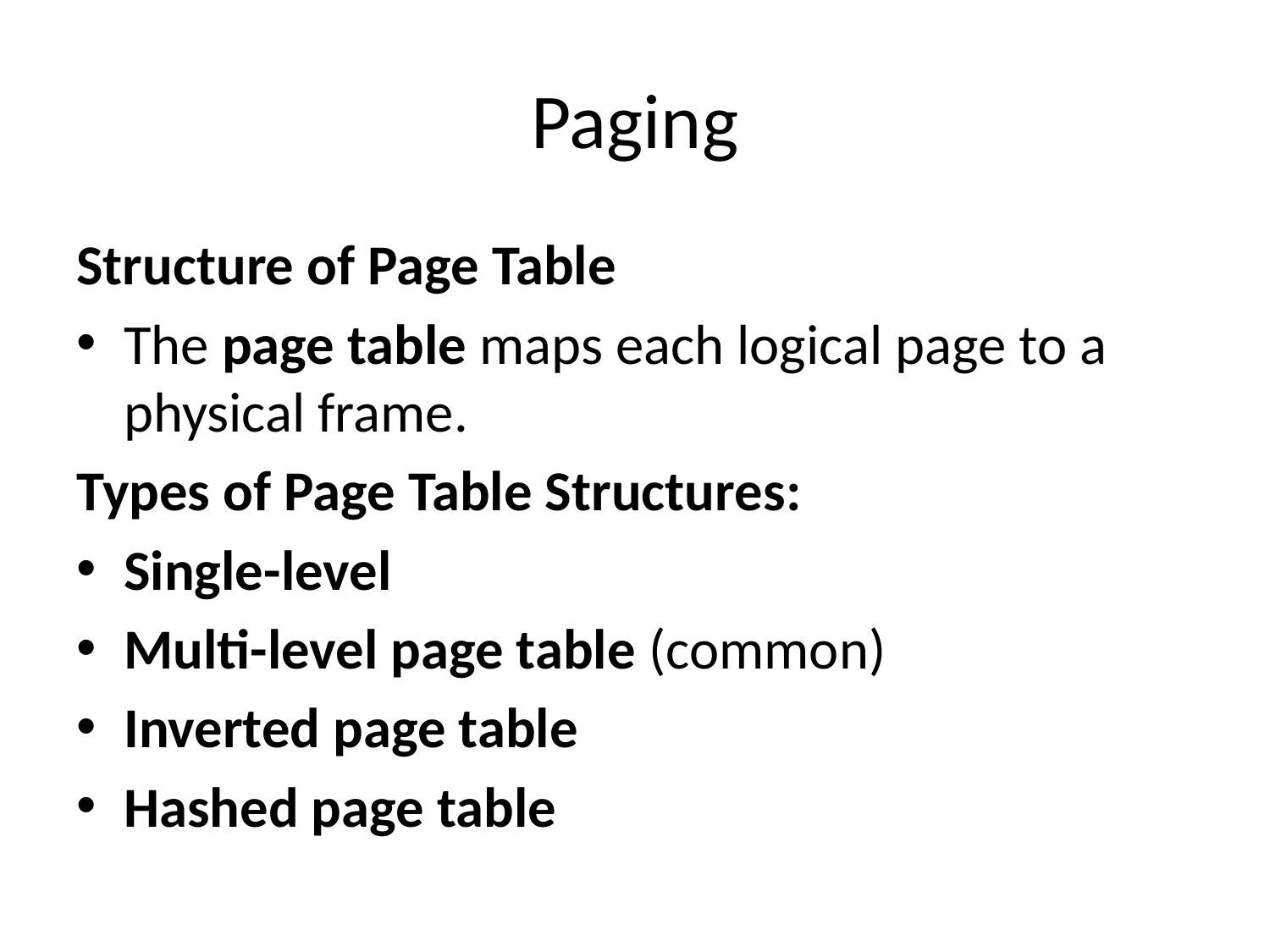

# Paging
Structure of Page Table
The page table maps each logical page to a physical frame.
Types of Page Table Structures:
Single-level
Multi-level page table (common)
Inverted page table
Hashed page table